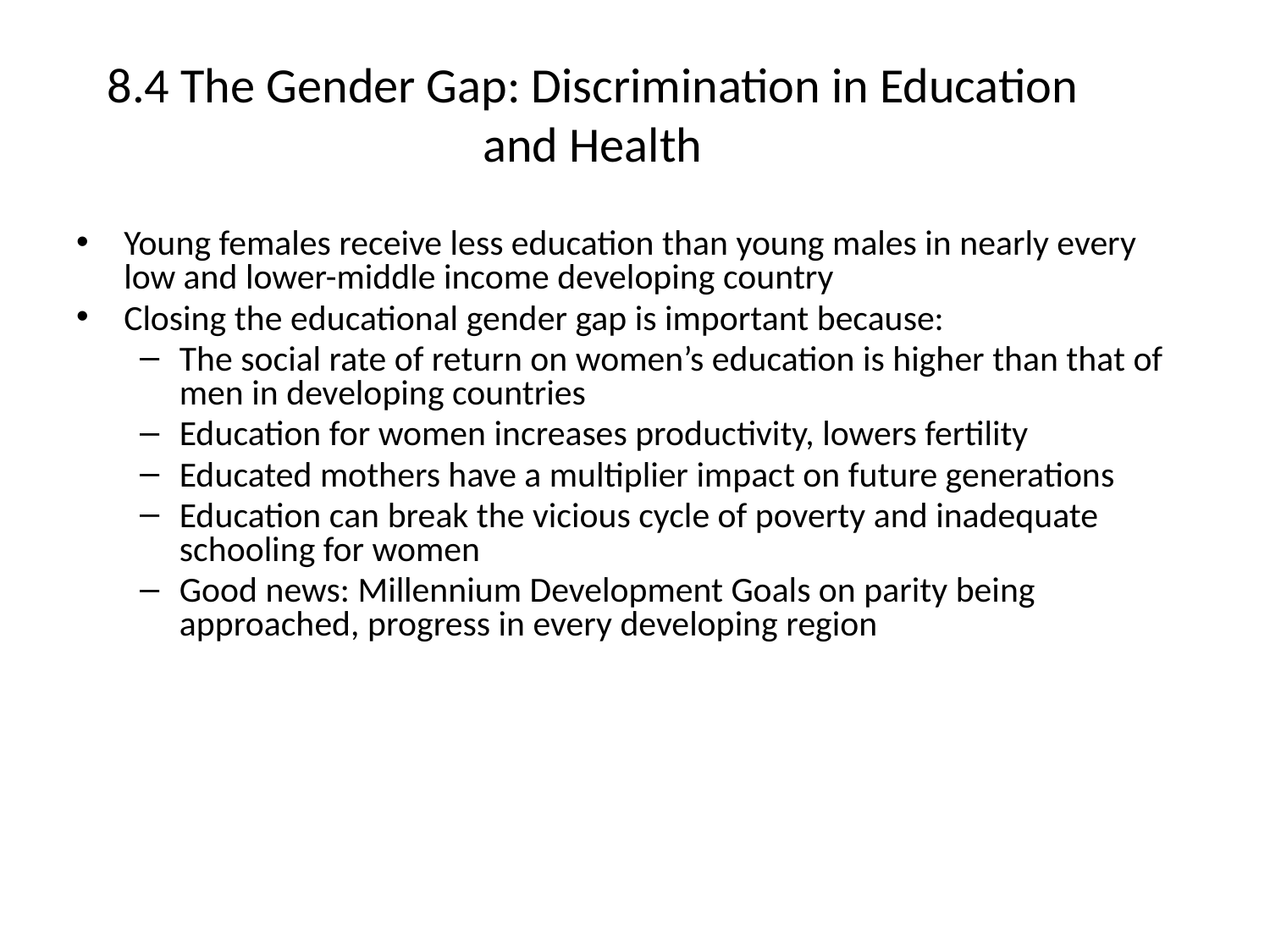

Young females receive less education than young males in nearly every low and lower-middle income developing country
Closing the educational gender gap is important because:
The social rate of return on women’s education is higher than that of men in developing countries
Education for women increases productivity, lowers fertility
Educated mothers have a multiplier impact on future generations
Education can break the vicious cycle of poverty and inadequate schooling for women
Good news: Millennium Development Goals on parity being approached, progress in every developing region

8.4 The Gender Gap: Discrimination in Education and Health